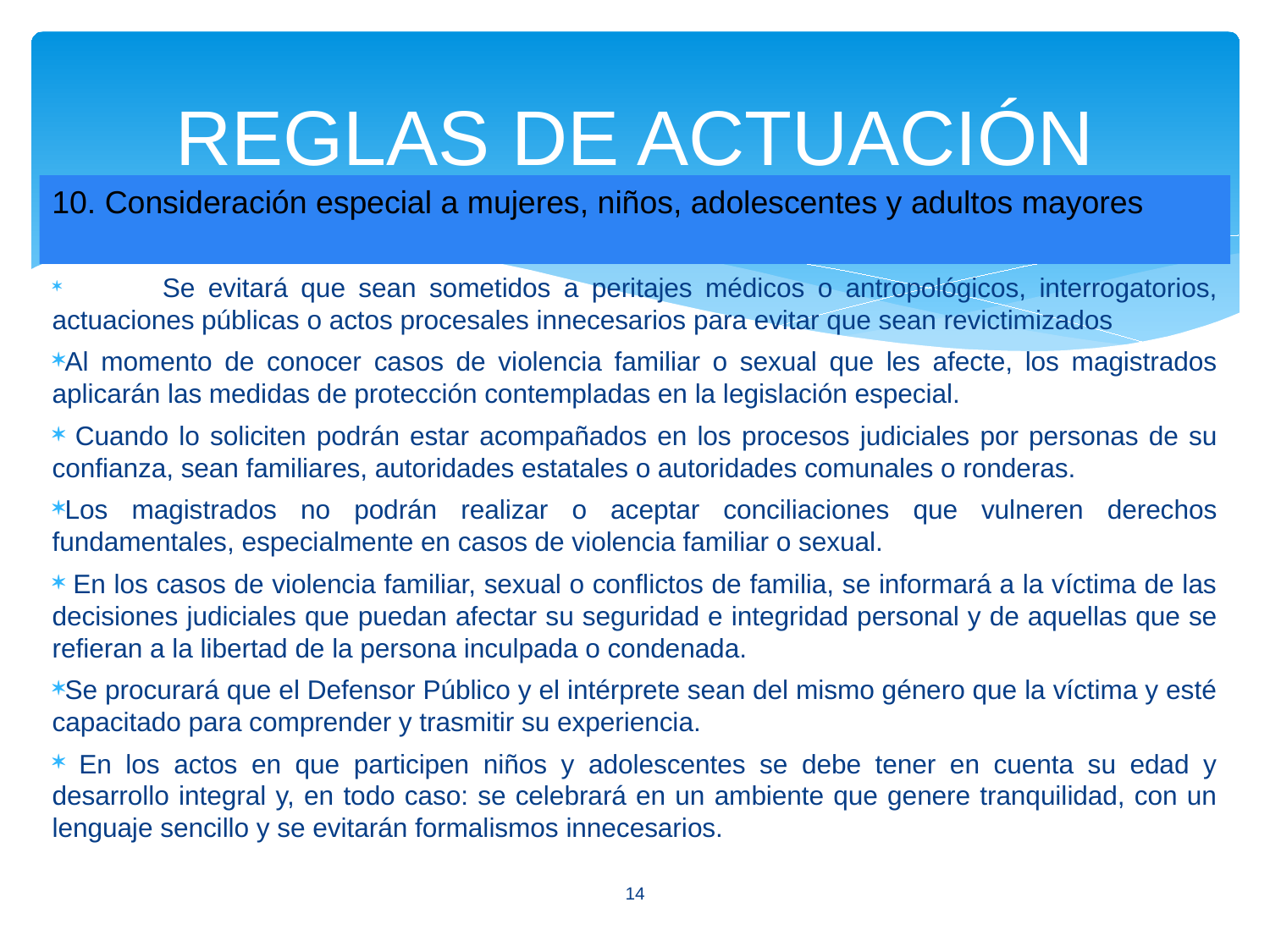

# REGLAS DE ACTUACIÓN
10. Consideración especial a mujeres, niños, adolescentes y adultos mayores

         Se evitará que sean sometidos a peritajes médicos o antropológicos, interrogatorios, actuaciones públicas o actos procesales innecesarios para evitar que sean revictimizados
Al momento de conocer casos de violencia familiar o sexual que les afecte, los magistrados aplicarán las medidas de protección contempladas en la legislación especial.
 Cuando lo soliciten podrán estar acompañados en los procesos judiciales por personas de su confianza, sean familiares, autoridades estatales o autoridades comunales o ronderas.
Los magistrados no podrán realizar o aceptar conciliaciones que vulneren derechos fundamentales, especialmente en casos de violencia familiar o sexual.
 En los casos de violencia familiar, sexual o conflictos de familia, se informará a la víctima de las decisiones judiciales que puedan afectar su seguridad e integridad personal y de aquellas que se refieran a la libertad de la persona inculpada o condenada.
Se procurará que el Defensor Público y el intérprete sean del mismo género que la víctima y esté capacitado para comprender y trasmitir su experiencia.
 En los actos en que participen niños y adolescentes se debe tener en cuenta su edad y desarrollo integral y, en todo caso: se celebrará en un ambiente que genere tranquilidad, con un lenguaje sencillo y se evitarán formalismos innecesarios.

14